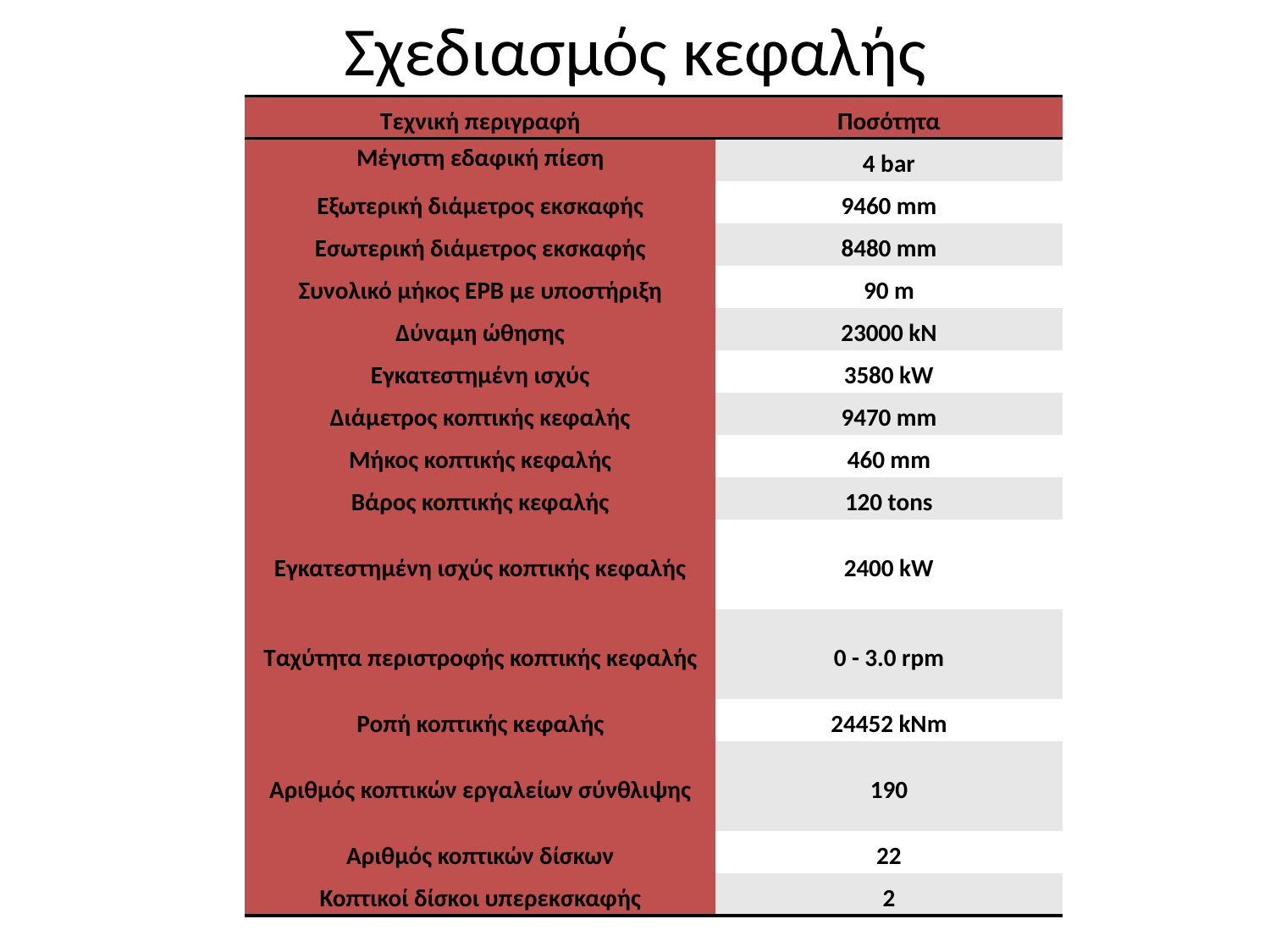

# Σχεδιασμός κεφαλής
| Τεχνική περιγραφή | Ποσότητα |
| --- | --- |
| Μέγιστη εδαφική πίεση | 4 bar |
| Εξωτερική διάμετρος εκσκαφής | 9460 mm |
| Εσωτερική διάμετρος εκσκαφής | 8480 mm |
| Συνολικό μήκος ΕΡΒ με υποστήριξη | 90 m |
| Δύναμη ώθησης | 23000 kN |
| Εγκατεστημένη ισχύς | 3580 kW |
| Διάμετρος κοπτικής κεφαλής | 9470 mm |
| Μήκος κοπτικής κεφαλής | 460 mm |
| Βάρος κοπτικής κεφαλής | 120 tons |
| Εγκατεστημένη ισχύς κοπτικής κεφαλής | 2400 kW |
| Ταχύτητα περιστροφής κοπτικής κεφαλής | 0 - 3.0 rpm |
| Ροπή κοπτικής κεφαλής | 24452 kNm |
| Αριθμός κοπτικών εργαλείων σύνθλιψης | 190 |
| Αριθμός κοπτικών δίσκων | 22 |
| Κοπτικοί δίσκοι υπερεκσκαφής | 2 |